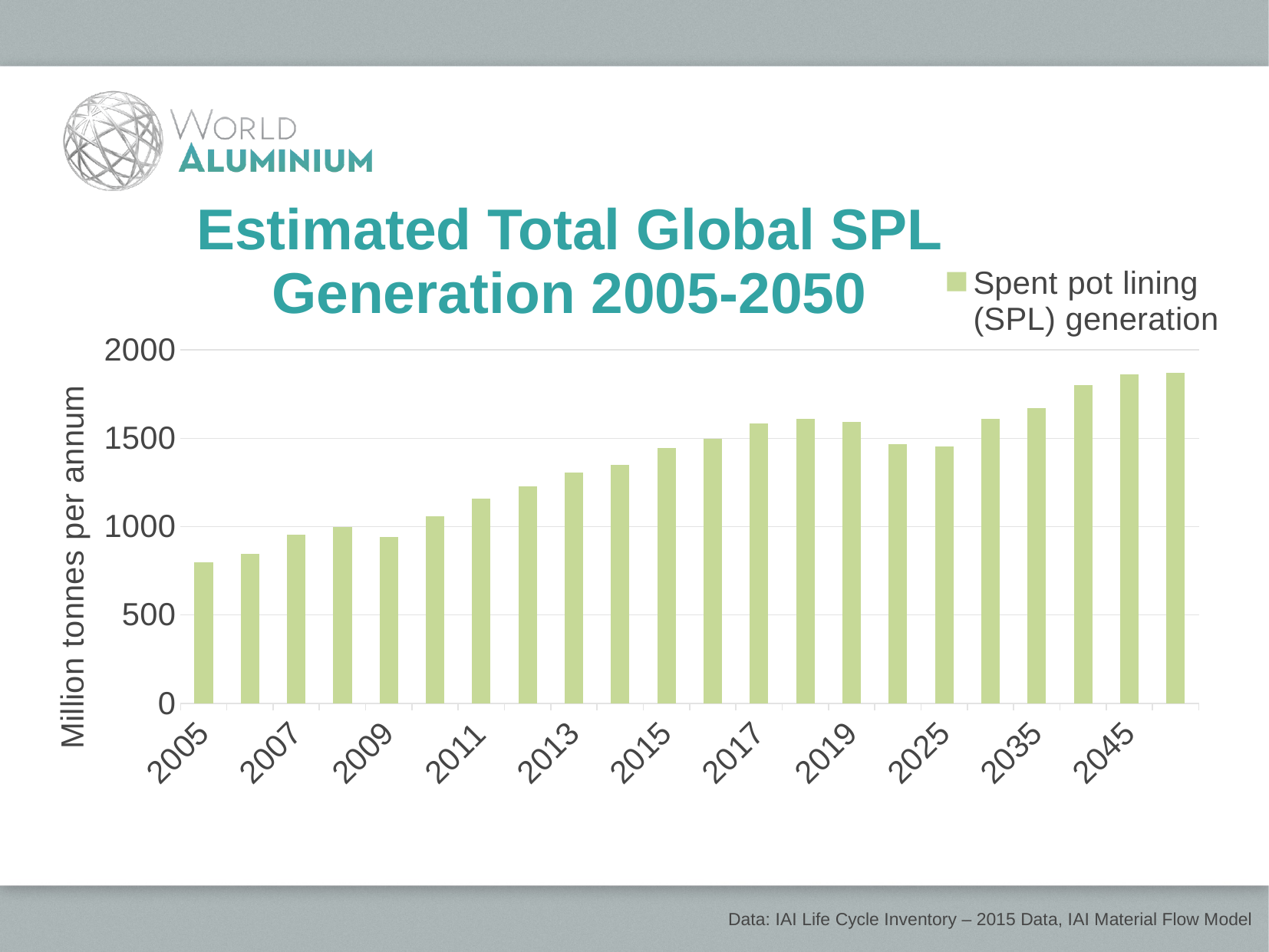

Estimated Total Global SPL Generation 2005-2050

### Chart

| Category | Spent pot lining (SPL) generation |
|---|---|
| 2005 | 797.625 |
| 2006 | 848.45 |
| 2007 | 953.3 |
| 2008 | 999.275 |
| 2009 | 942.65 |
| 2010 | 1058.8431 |
| 2011 | 1156.8678 |
| 2012 | 1229.177125 |
| 2013 | 1307.257025 |
| 2014 | 1348.143125 |
| 2015 | 1443.4153 |
| 2016 | 1497.2733 |
| 2017 | 1585.1 |
| 2018 | 1608.4 |
| 2019 | 1592.425 |
| 2020 | 1466.175 |
| 2025 | 1454.017005 |
| 2030 | 1608.46596 |
| 2035 | 1669.155211 |
| 2040 | 1802.93401 |
| 2045 | 1863.631773 |
| 2050 | 1869.16596 |
Data: IAI Life Cycle Inventory – 2015 Data, IAI Material Flow Model